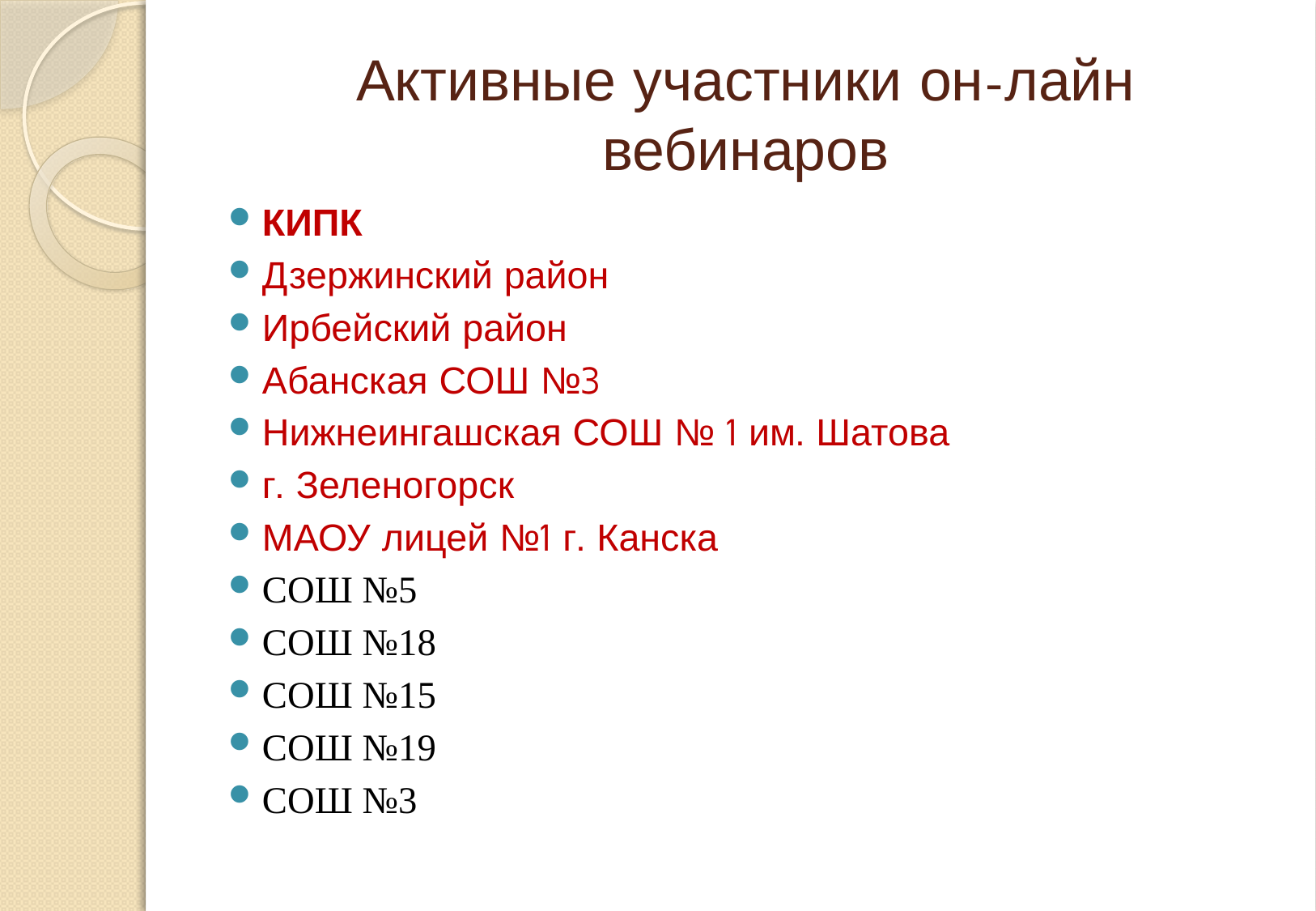

# Активные участники он-лайн вебинаров
КИПК
Дзержинский район
Ирбейский район
Абанская СОШ №3
Нижнеингашская СОШ № 1 им. Шатова
г. Зеленогорск
МАОУ лицей №1 г. Канска
СОШ №5
СОШ №18
СОШ №15
СОШ №19
СОШ №3